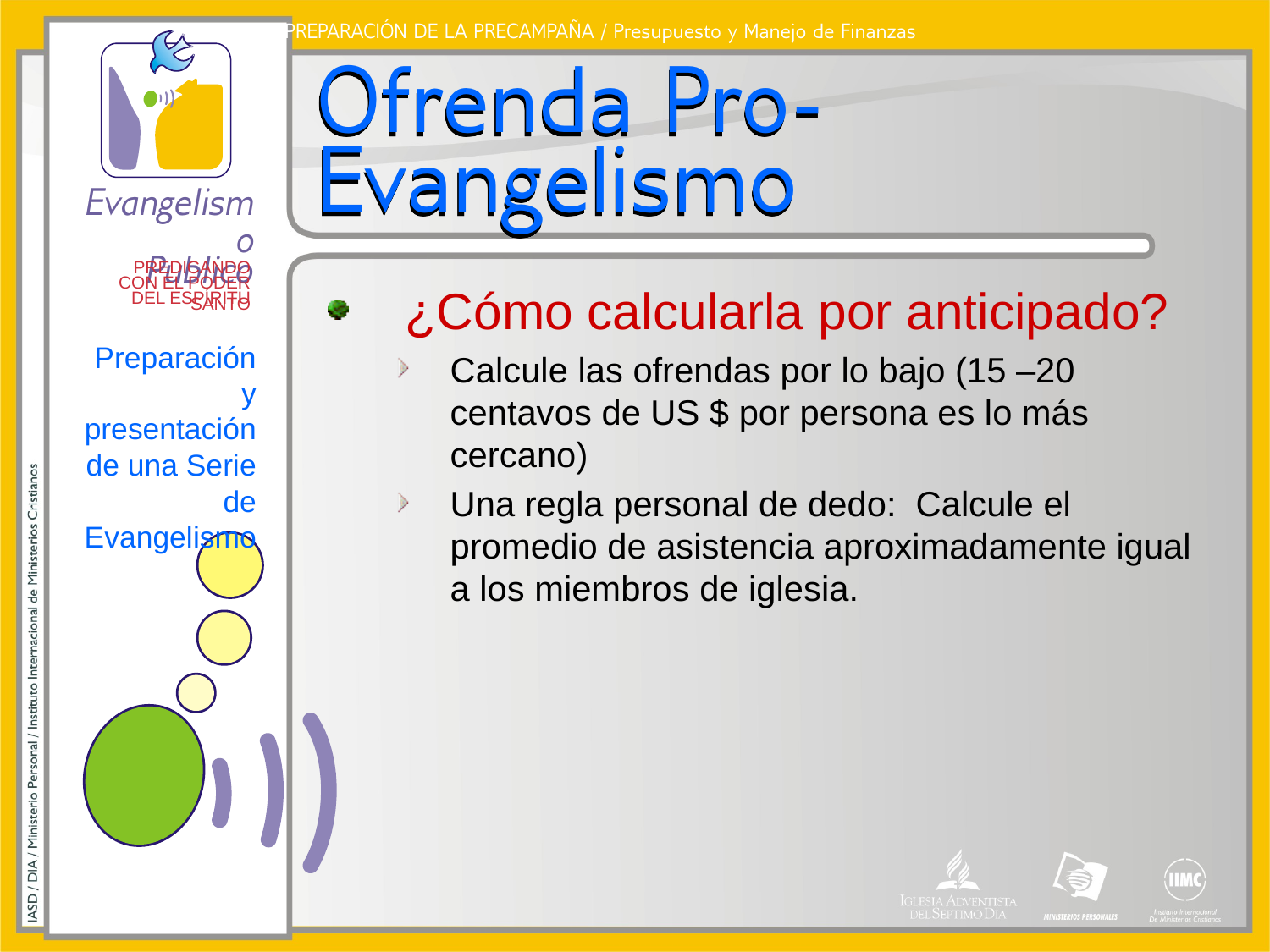

PREPARACIÓN DE LA PRECAMPAÑA / Presupuesto y Manejo de Finanzas
# Ofrenda Pro-Evangelismo
¿Cómo calcularla por anticipado?
Calcule las ofrendas por lo bajo (15 –20 centavos de US $ por persona es lo más cercano)
Una regla personal de dedo:  Calcule el promedio de asistencia aproximadamente igual a los miembros de iglesia.